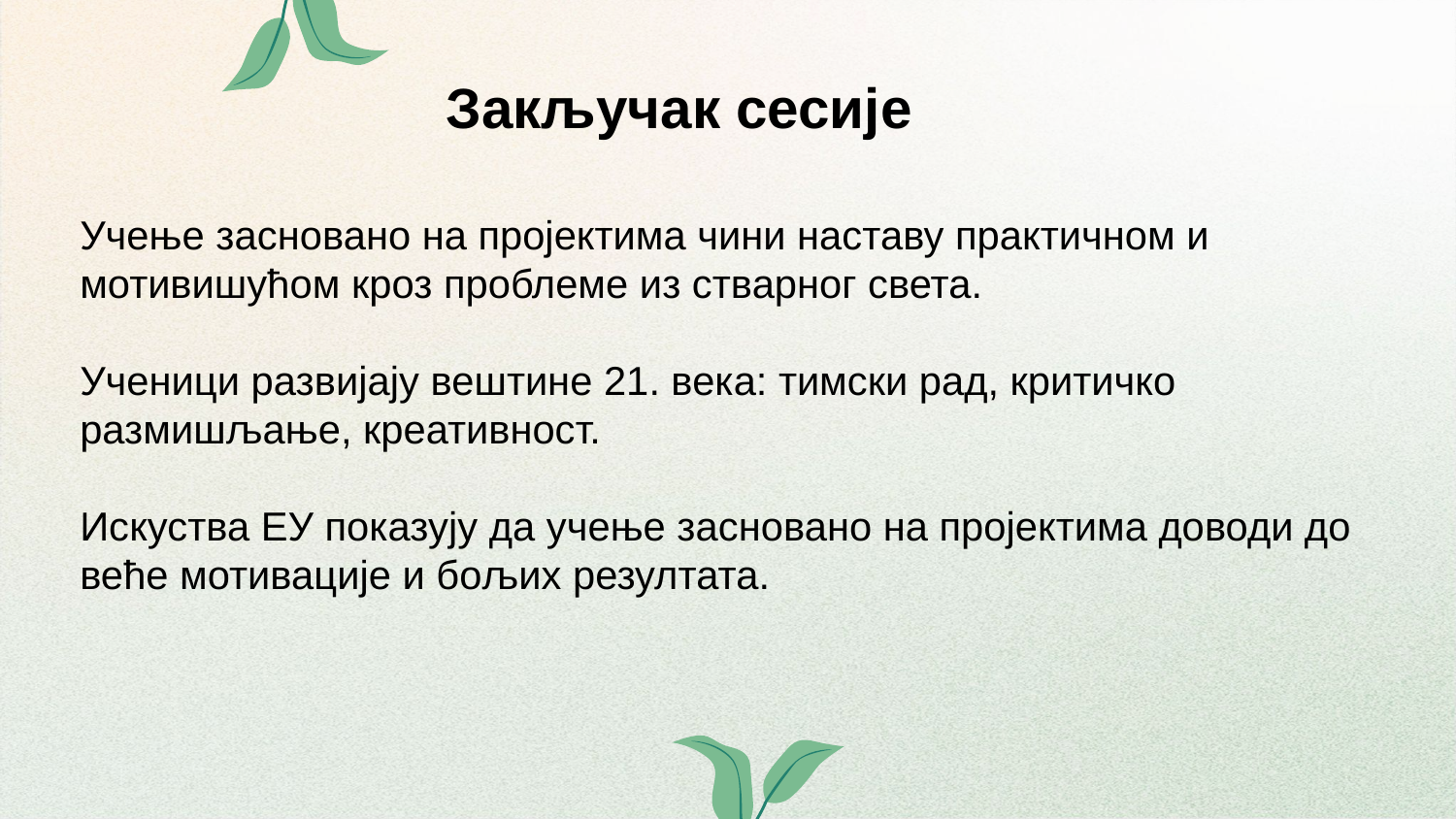

# Закључак сесије
Учење засновано на пројектима чини наставу практичном и мотивишућом кроз проблеме из стварног света.

Ученици развијају вештине 21. века: тимски рад, критичко размишљање, креативност.

Искуства ЕУ показују да учење засновано на пројектима доводи до веће мотивације и бољих резултата.